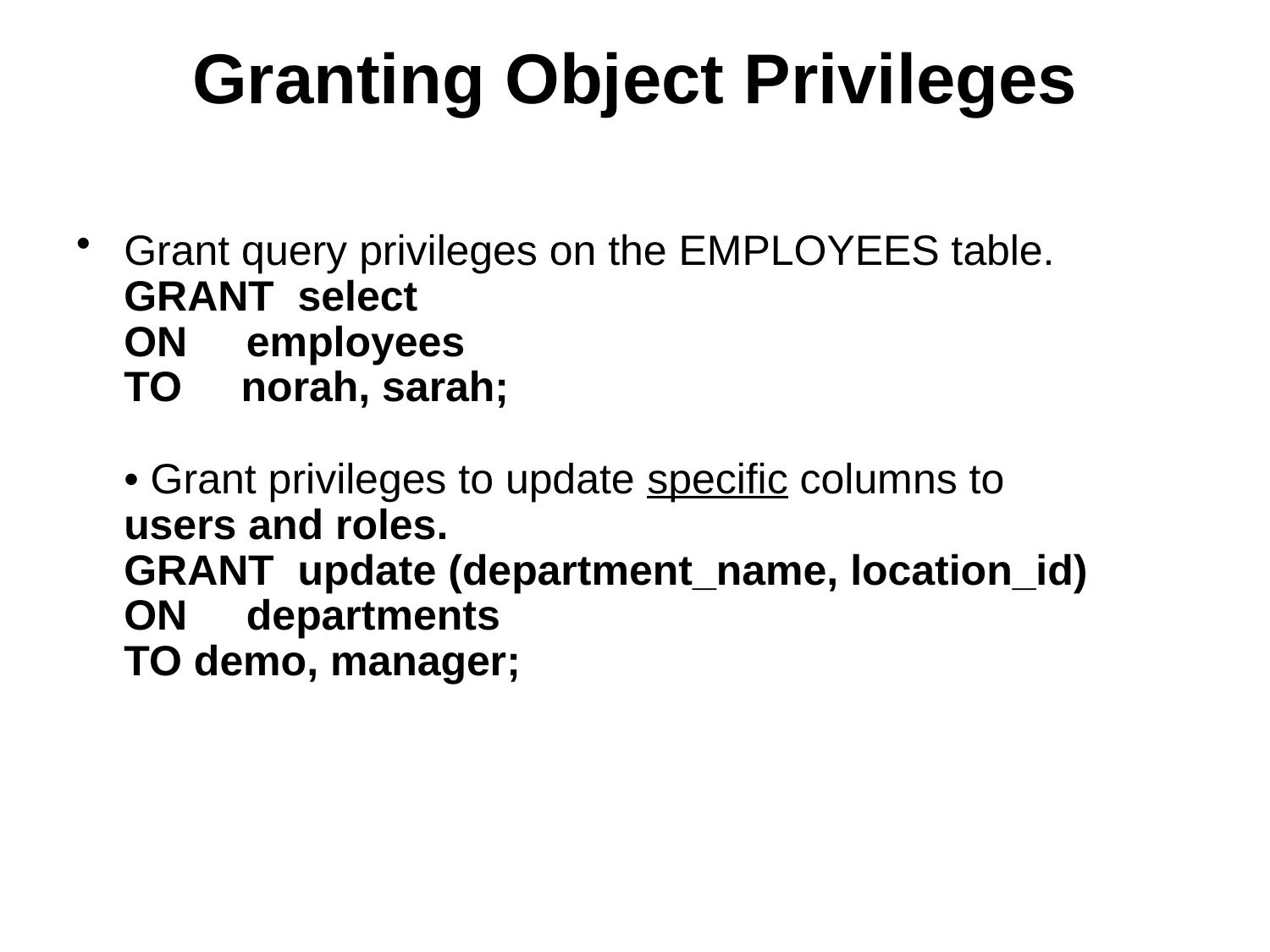

# Granting Object Privileges
Grant query privileges on the EMPLOYEES table.
GRANT  select
ON     employees
TO     norah, sarah;
• Grant privileges to update specific columns to
users and roles.
GRANT  update (department_name, location_id)
ON     departments
TO demo, manager;